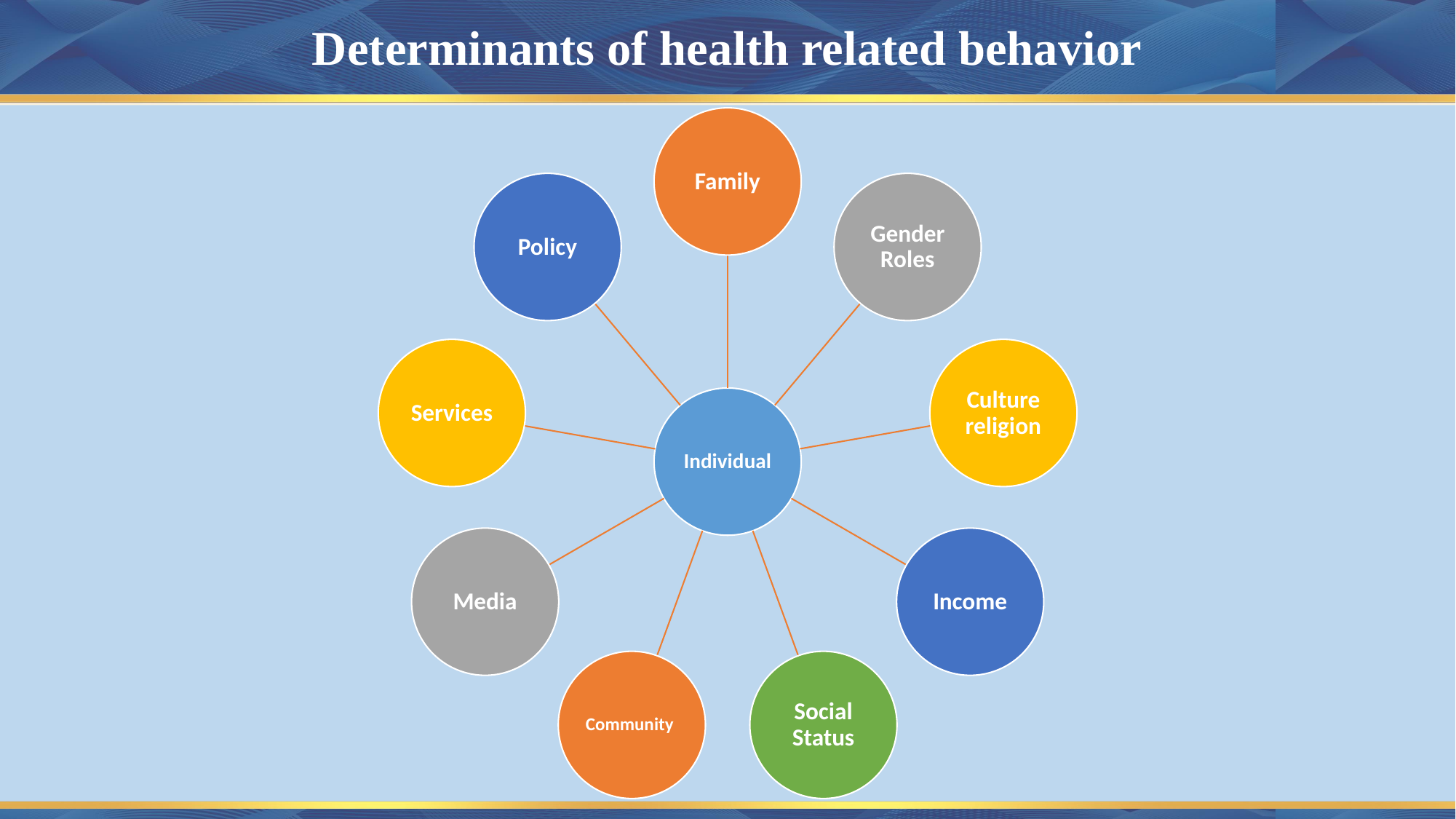

Determinants of health related behavior
Individual

Family

Gender Roles

Culture religion

Income

Social Status

Community

Media

Services

Policy